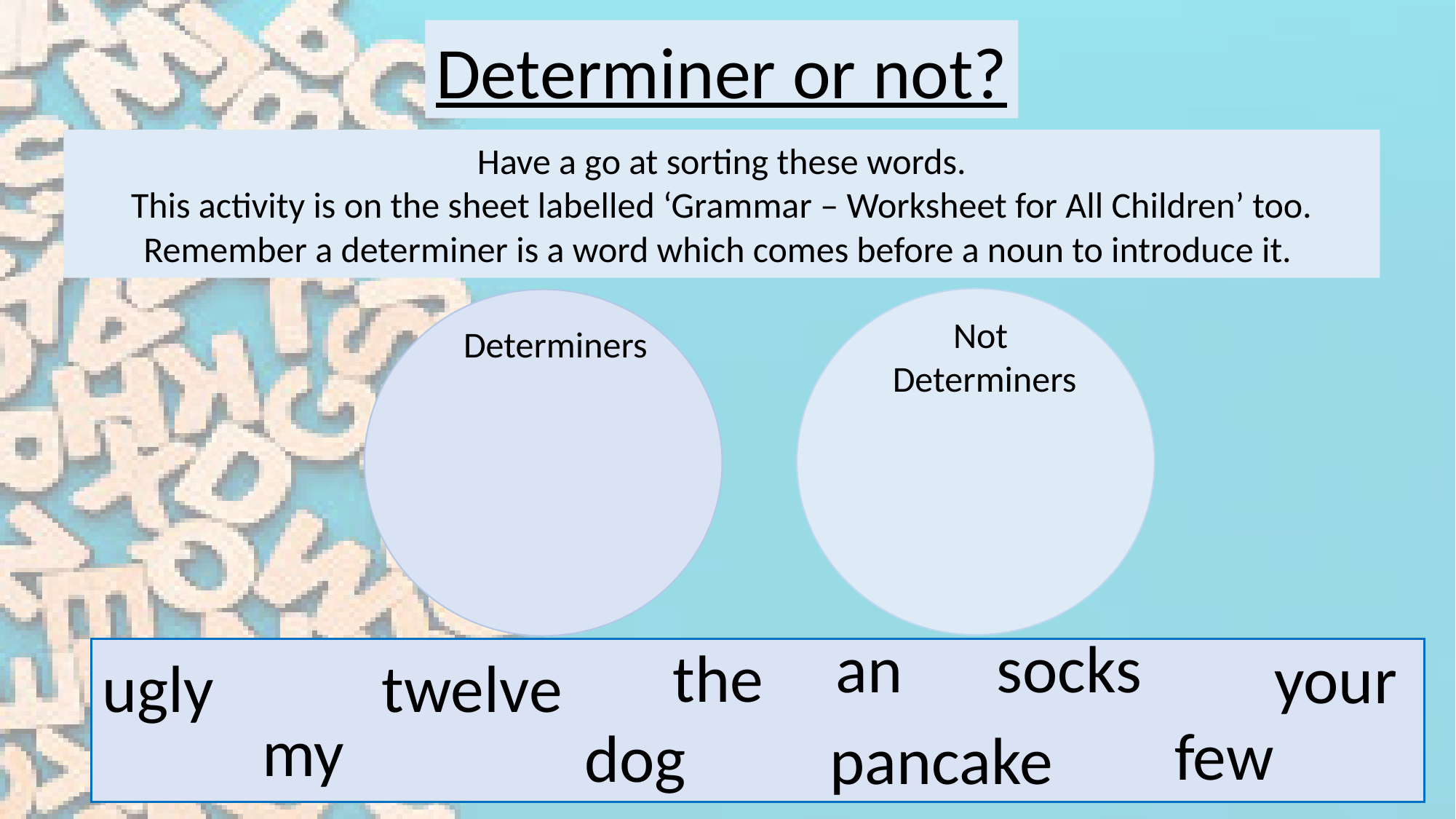

Determiner or not?
Have a go at sorting these words.
 This activity is on the sheet labelled ‘Grammar – Worksheet for All Children’ too.
Remember a determiner is a word which comes before a noun to introduce it.

Not
Determiners
Determiners
an
socks
the
your

ugly
twelve
my
few
dog
pancake